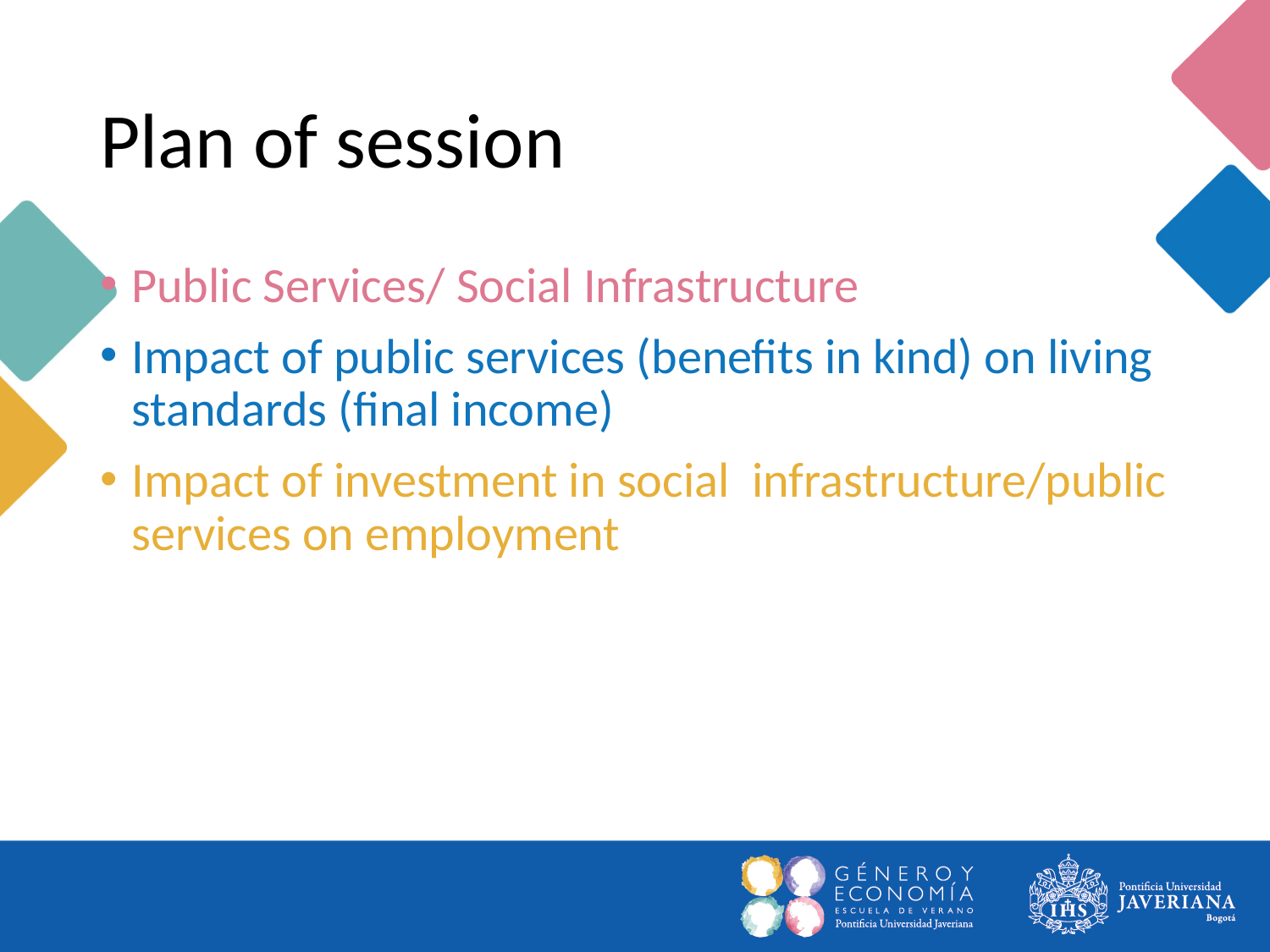

# Plan of session
Public Services/ Social Infrastructure
Impact of public services (benefits in kind) on living standards (final income)
Impact of investment in social  infrastructure/public services on employment